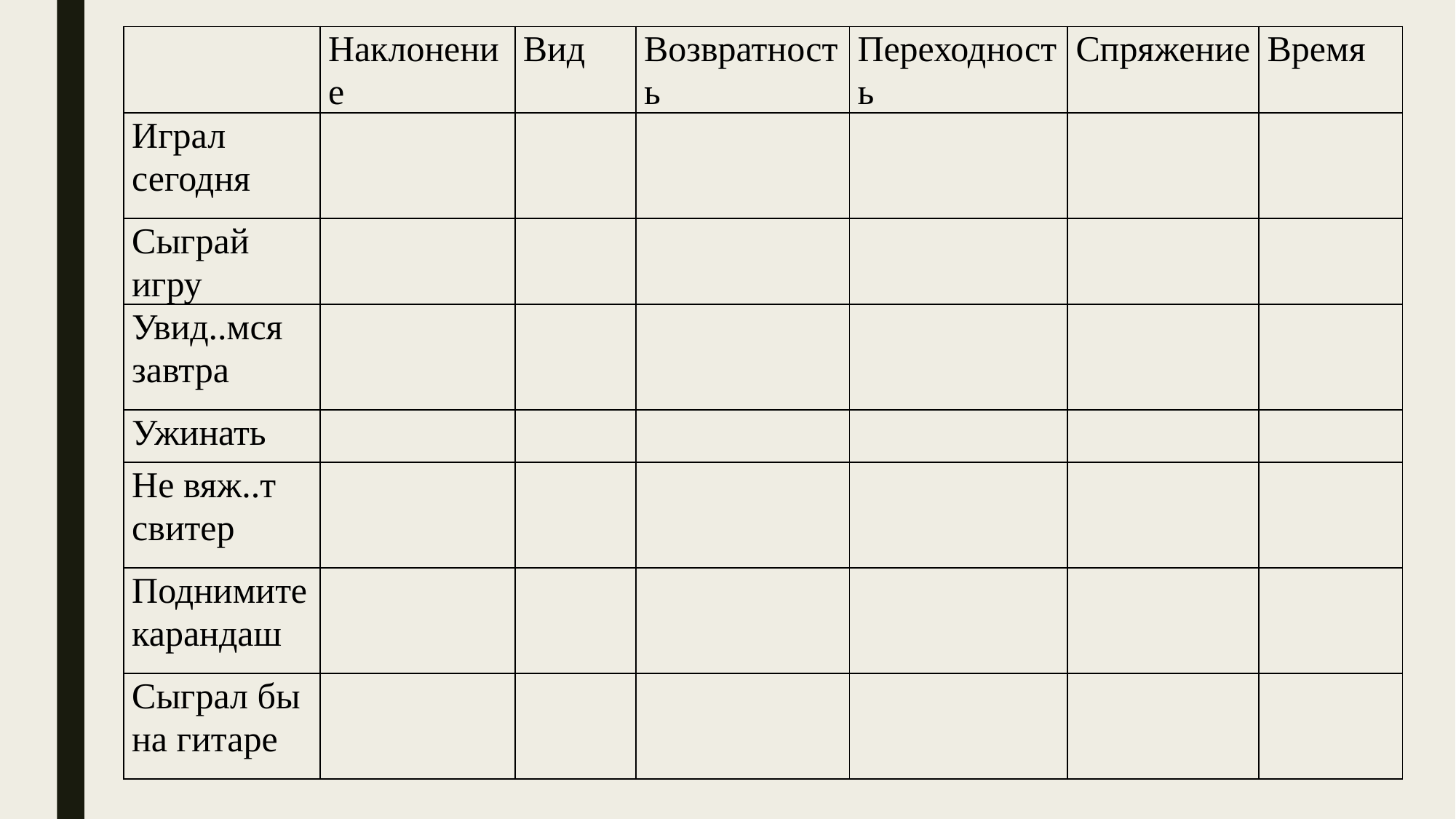

|  | Наклонение | Вид | Возвратность | Переходность | Спряжение | Время |
| --- | --- | --- | --- | --- | --- | --- |
| Играл сегодня |  |  |  |  |  |  |
| Сыграй игру |  |  |  |  |  |  |
| Увид..мся завтра |  |  |  |  |  |  |
| Ужинать |  |  |  |  |  |  |
| Не вяж..т свитер |  |  |  |  |  |  |
| Поднимите карандаш |  |  |  |  |  |  |
| Сыграл бы на гитаре |  |  |  |  |  |  |